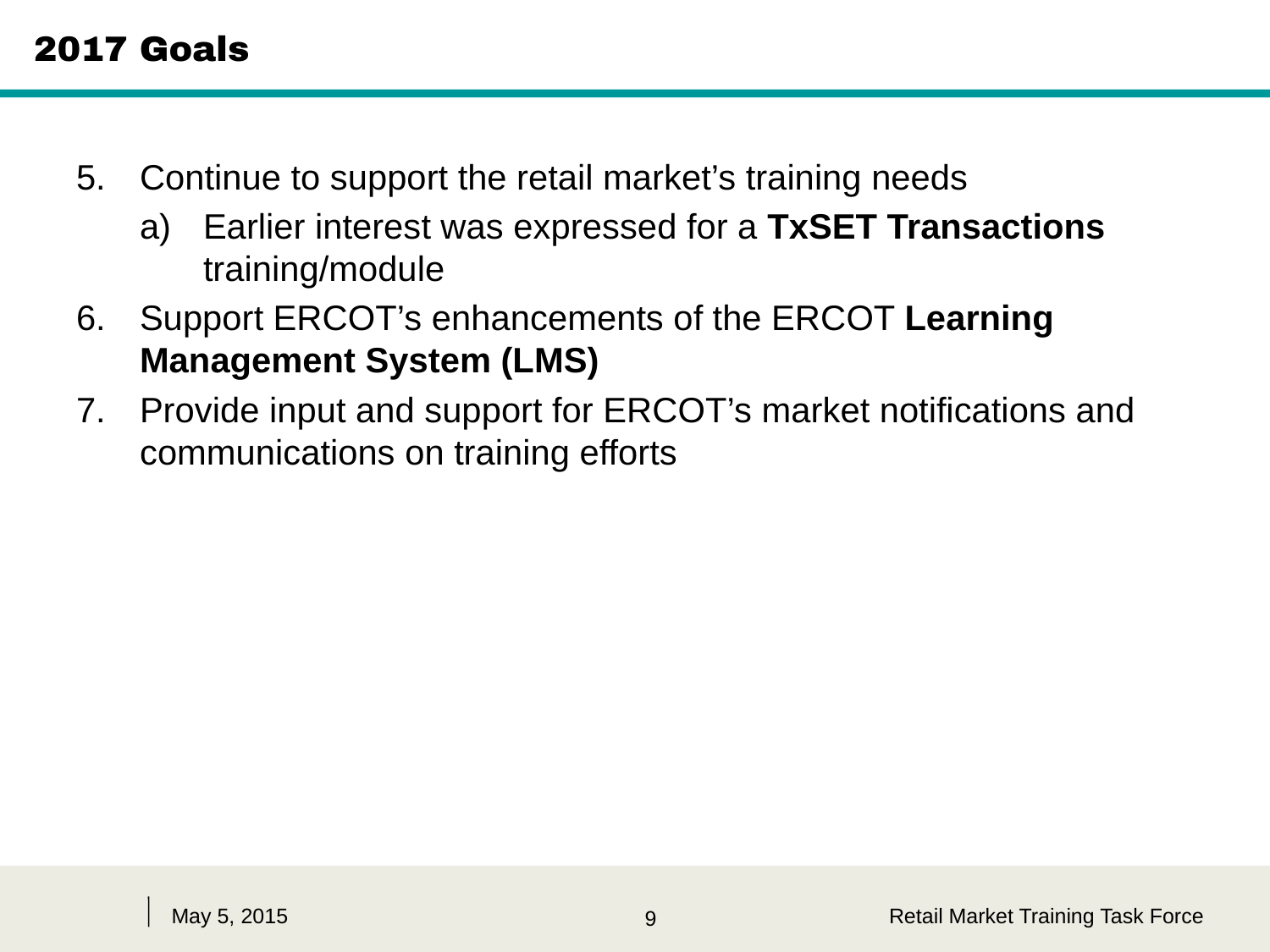

# 2017 Goals
Continue to support the retail market’s training needs
Earlier interest was expressed for a TxSET Transactions training/module
Support ERCOT’s enhancements of the ERCOT Learning Management System (LMS)
Provide input and support for ERCOT’s market notifications and communications on training efforts

May 5, 2015
Retail Market Training Task Force